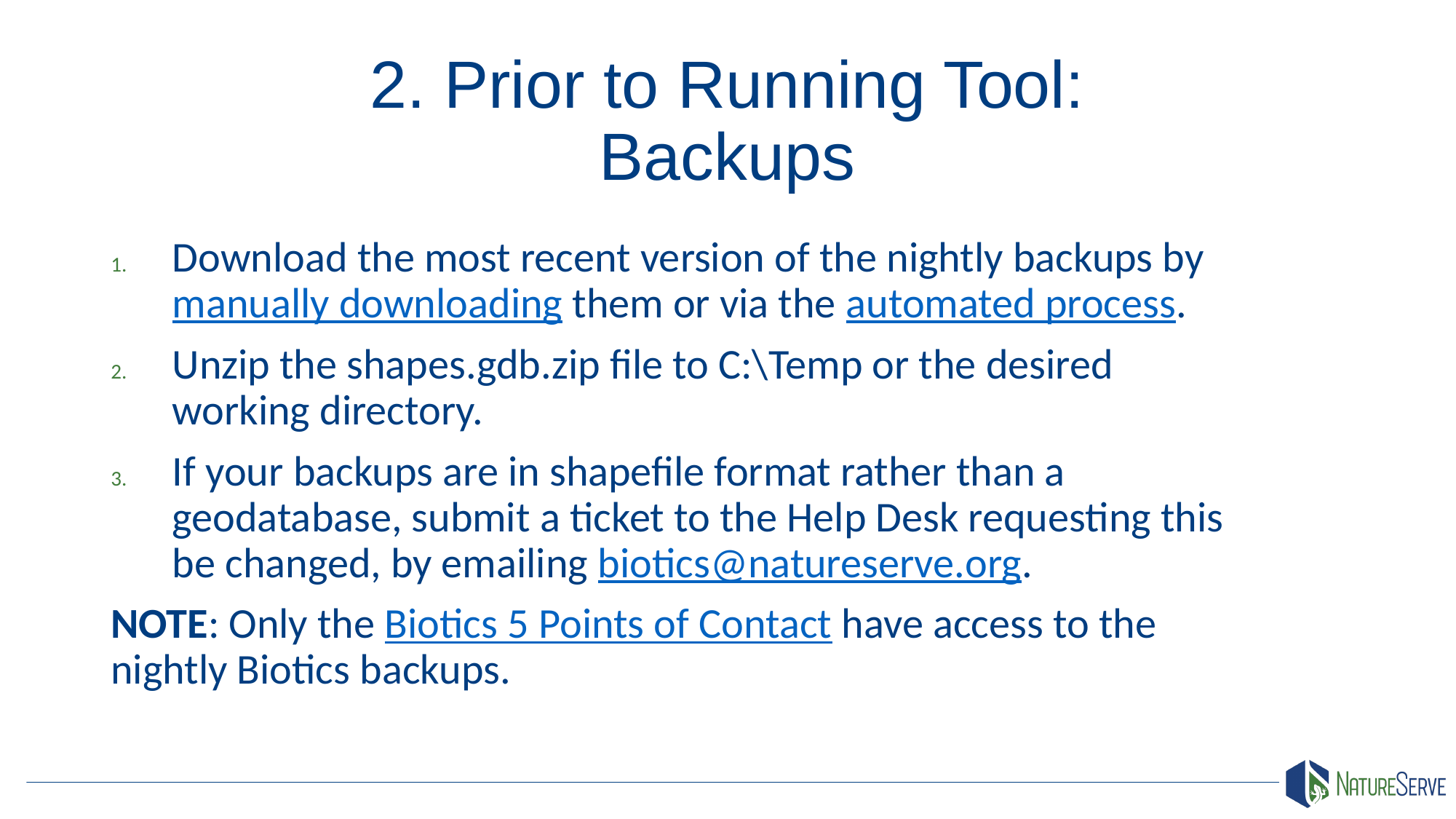

# 2. Prior to Running Tool: Backups
Download the most recent version of the nightly backups by manually downloading them or via the automated process.
Unzip the shapes.gdb.zip file to C:\Temp or the desired working directory.
If your backups are in shapefile format rather than a geodatabase, submit a ticket to the Help Desk requesting this be changed, by emailing biotics@natureserve.org.
NOTE: Only the Biotics 5 Points of Contact have access to the nightly Biotics backups.